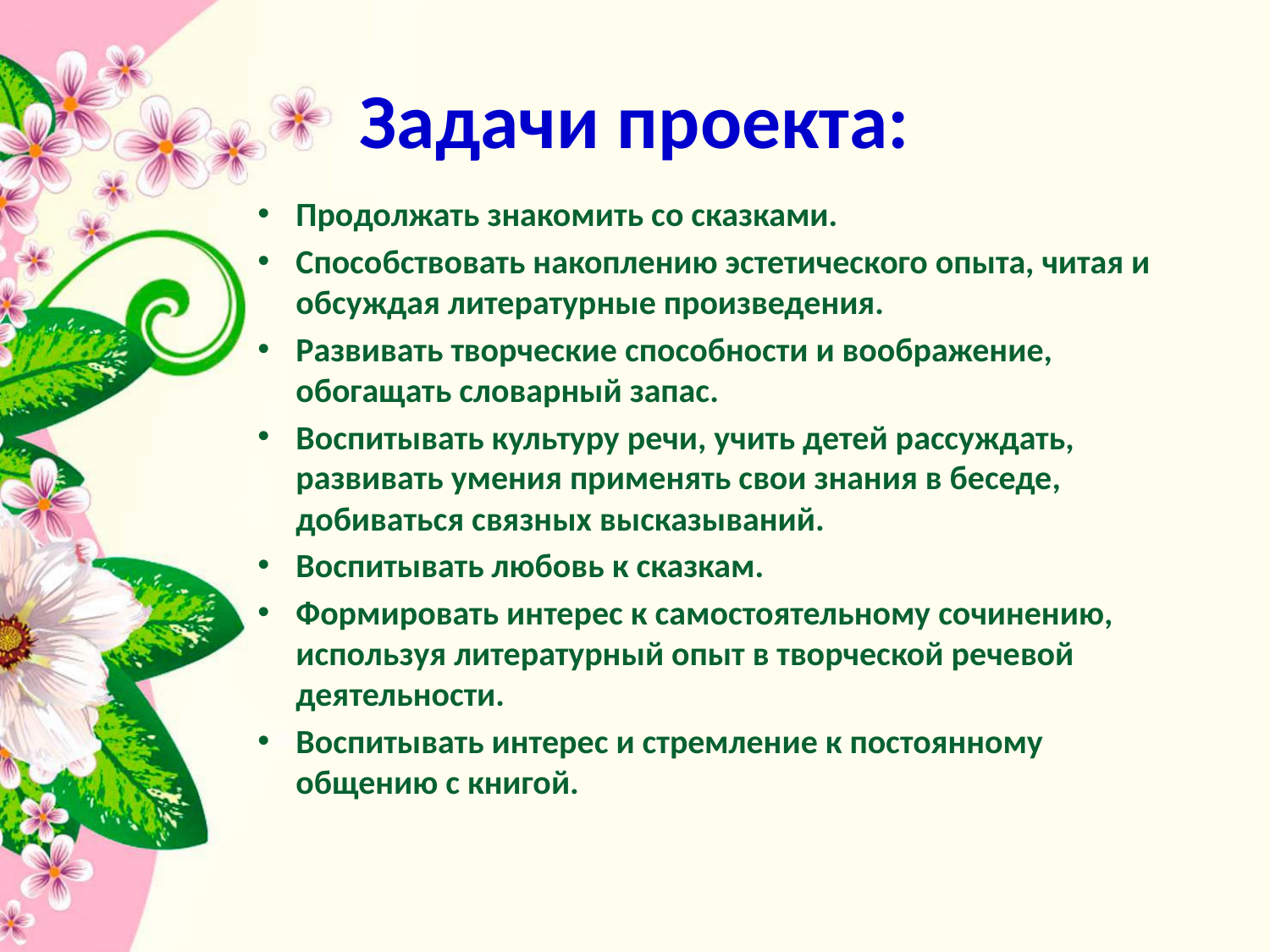

# Задачи проекта:
Продолжать знакомить со сказками.
Способствовать накоплению эстетического опыта, читая и обсуждая литературные произведения.
Развивать творческие способности и воображение, обогащать словарный запас.
Воспитывать культуру речи, учить детей рассуждать, развивать умения применять свои знания в беседе, добиваться связных высказываний.
Воспитывать любовь к сказкам.
Формировать интерес к самостоятельному сочинению, используя литературный опыт в творческой речевой деятельности.
Воспитывать интерес и стремление к постоянному общению с книгой.